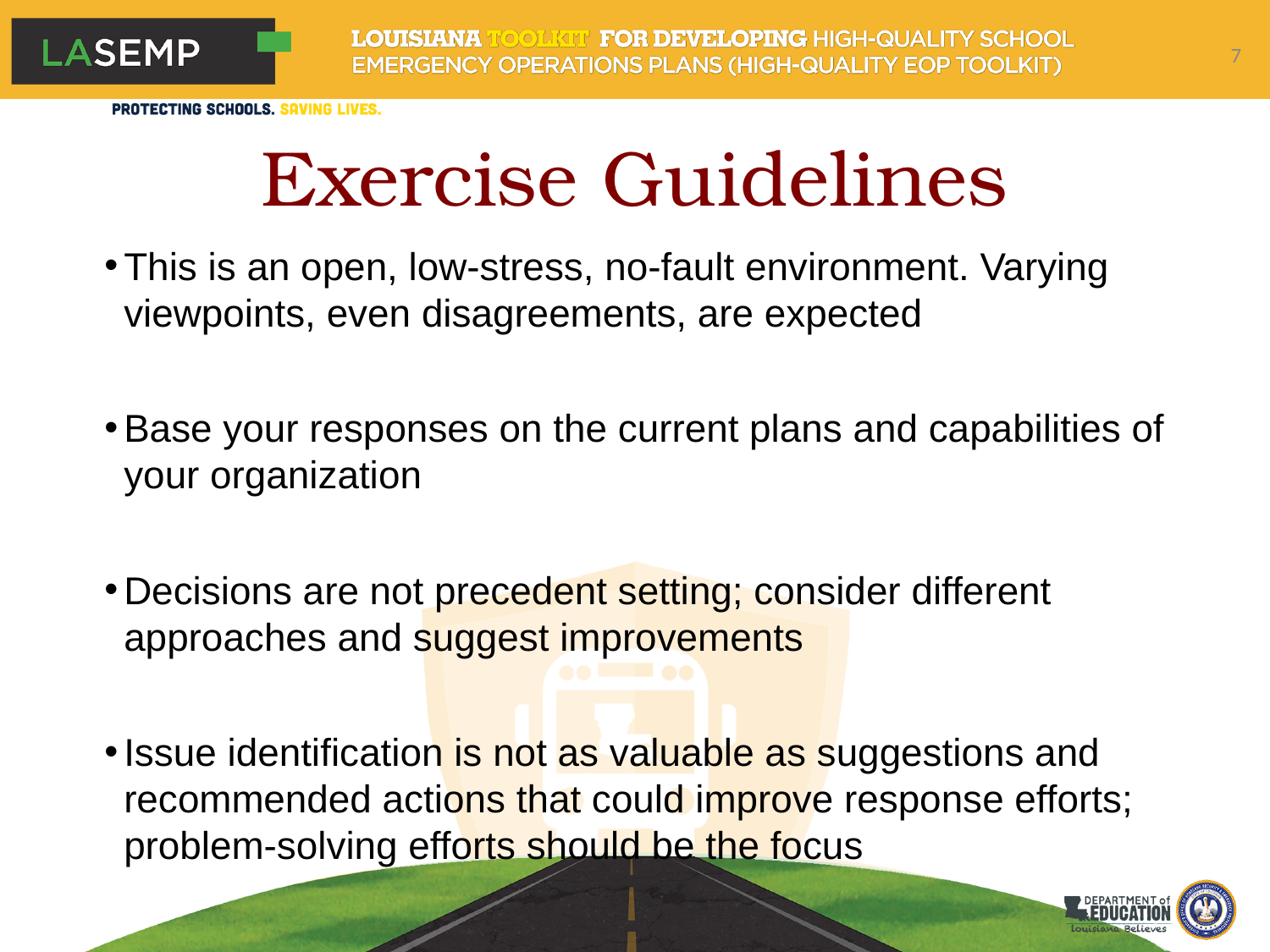

7
# Exercise Guidelines
This is an open, low-stress, no-fault environment. Varying viewpoints, even disagreements, are expected

Base your responses on the current plans and capabilities of your organization

Decisions are not precedent setting; consider different approaches and suggest improvements

Issue identification is not as valuable as suggestions and recommended actions that could improve response efforts; problem-solving efforts should be the focus